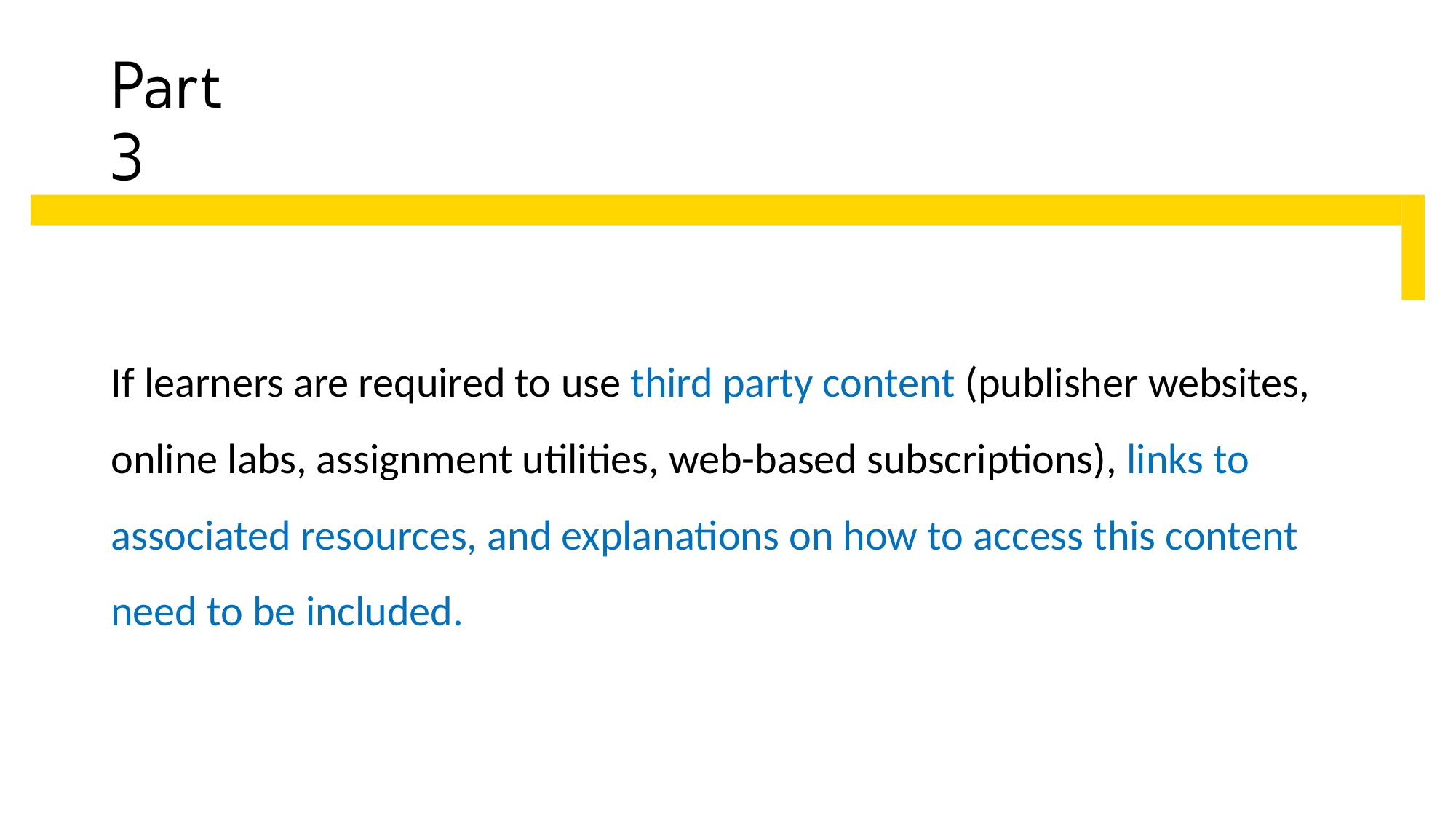

# Part 3

If learners are required to use third party content (publisher websites, online labs, assignment utilities, web-based subscriptions), links to associated resources, and explanations on how to access this content need to be included.